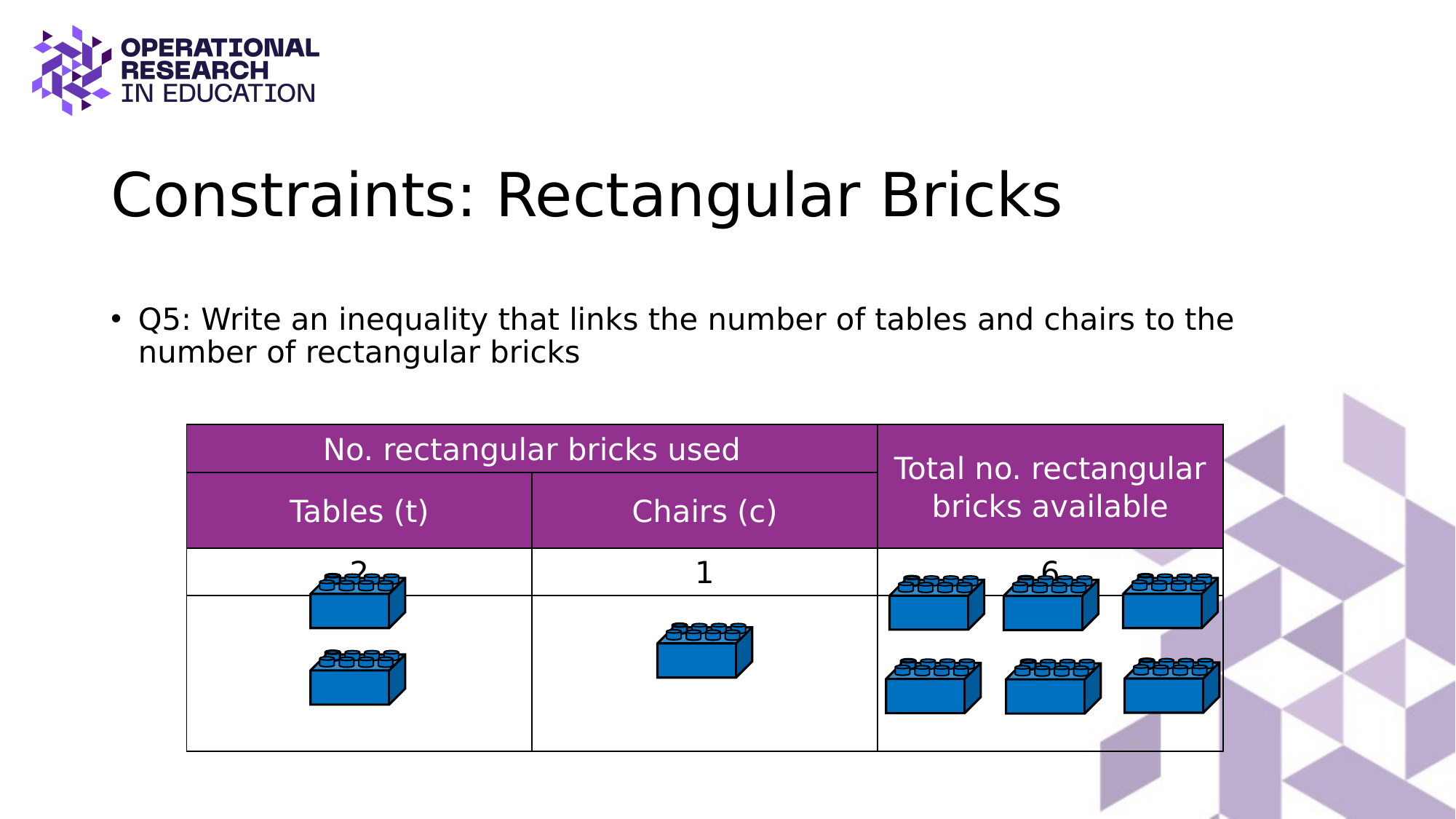

# Constraints: Rectangular Bricks
Q5: Write an inequality that links the number of tables and chairs to the number of rectangular bricks

| No. rectangular bricks used |  | Total no. rectangular bricks available |
| --- | --- | --- |
| Tables (t) | Chairs (c) |  |
| 2 | 1 | 6 |
|  |  |  |